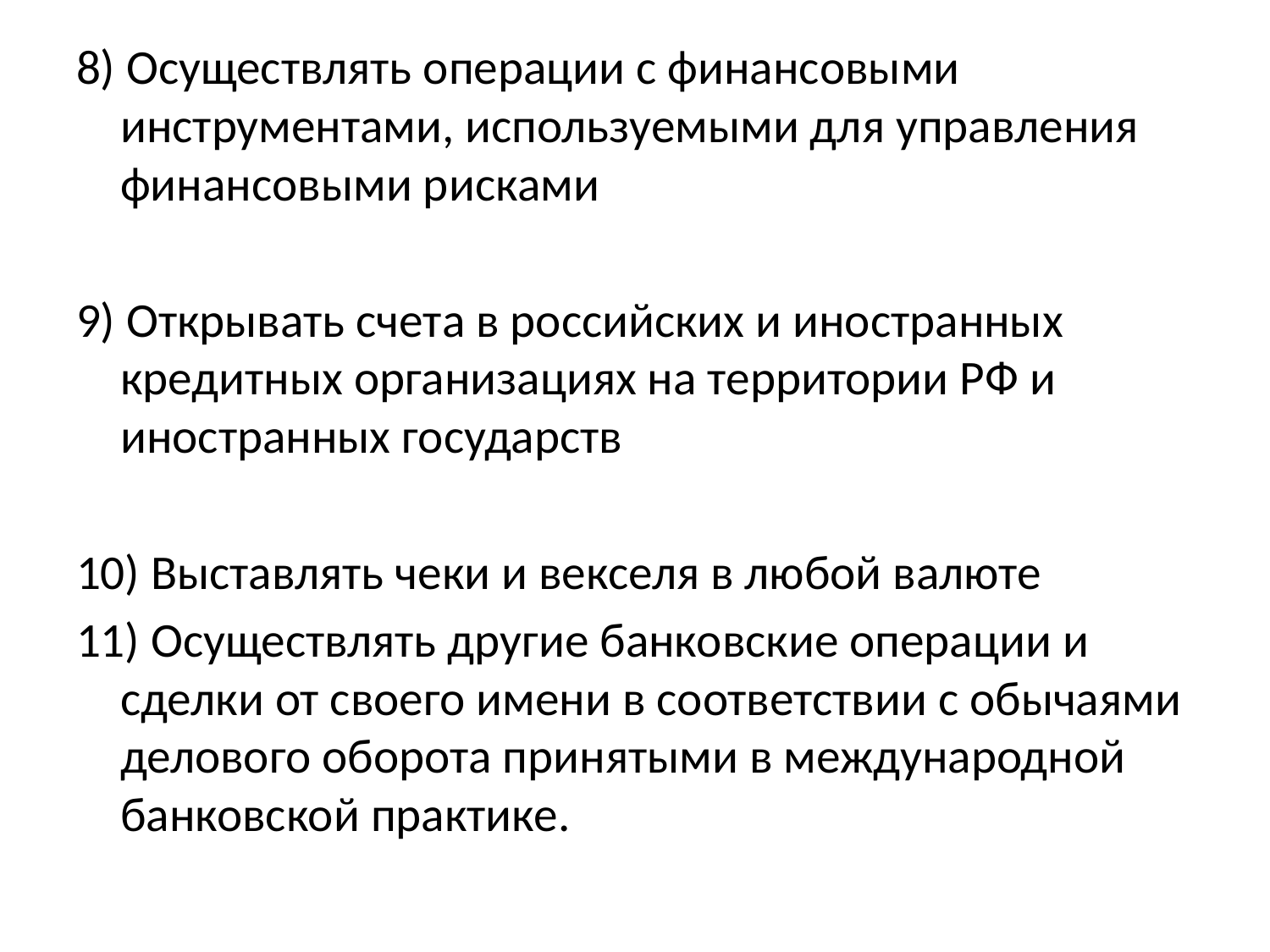

8) Осуществлять операции с финансовыми инструментами, используемыми для управления финансовыми рисками

9) Открывать счета в российских и иностранных кредитных организациях на территории РФ и иностранных государств

10) Выставлять чеки и векселя в любой валюте
11) Осуществлять другие банковские операции и сделки от своего имени в соответствии с обычаями делового оборота принятыми в международной банковской практике.

#